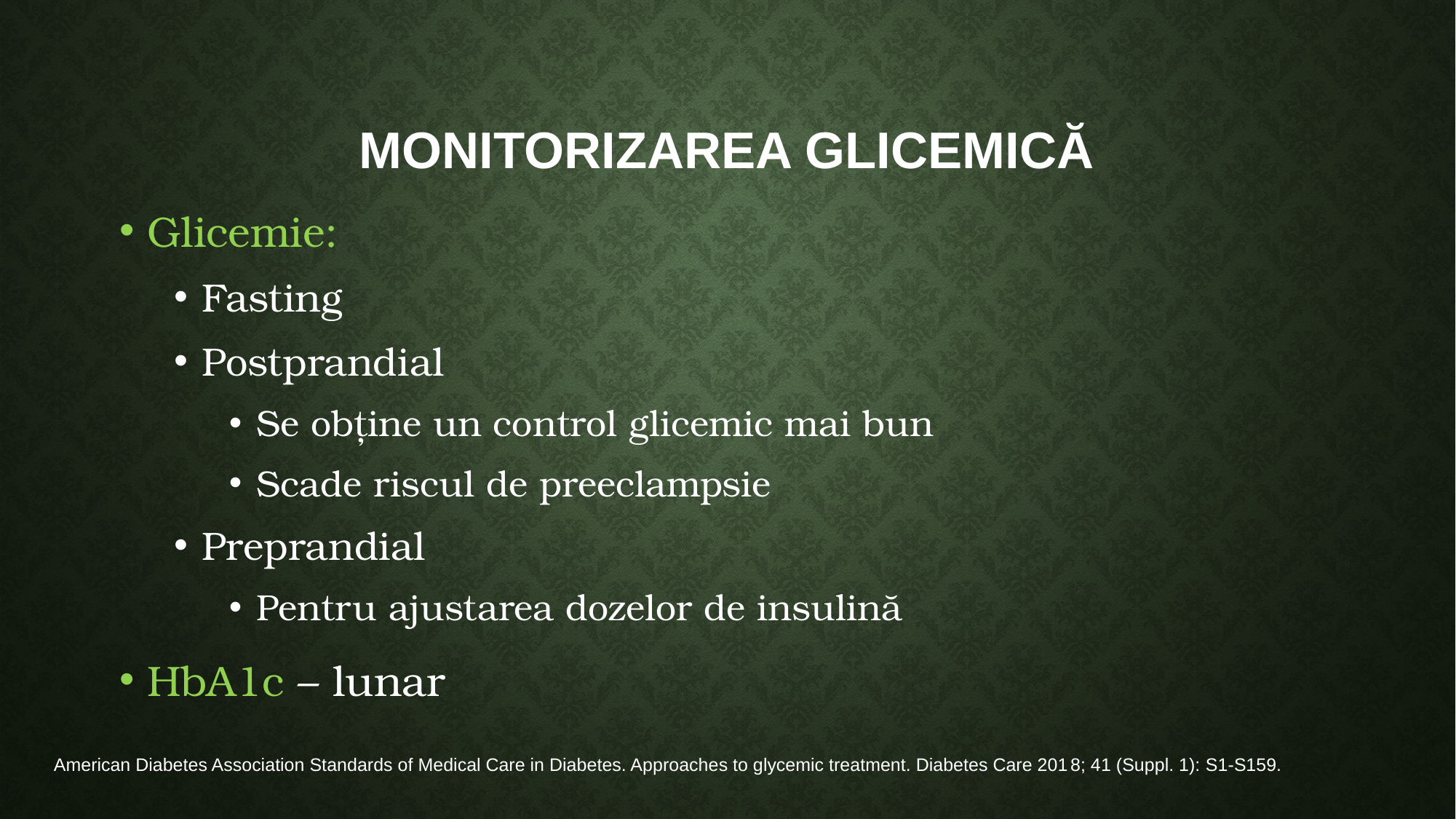

# Monitorizarea glicemică
Glicemie:
Fasting
Postprandial
Se obține un control glicemic mai bun
Scade riscul de preeclampsie
Preprandial
Pentru ajustarea dozelor de insulină
HbA1c – lunar
American Diabetes Association Standards of Medical Care in Diabetes. Approaches to glycemic treatment. Diabetes Care 2018; 41 (Suppl. 1): S1-S159.